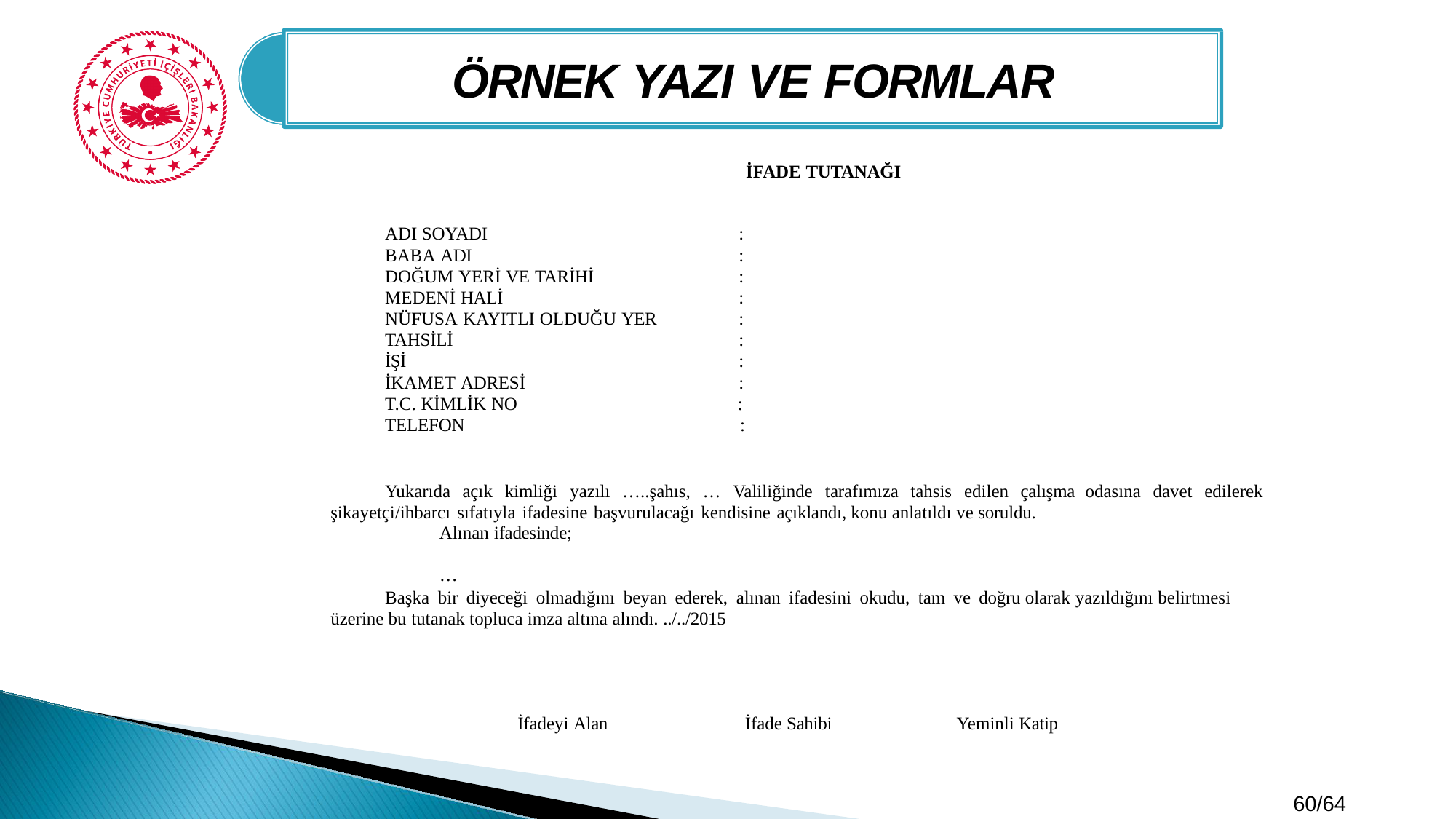

# ÖRNEK YAZI VE FORMLAR
İFADE TUTANAĞI

ADI SOYADI	:
BABA ADI	:
DOĞUM YERİ VE TARİHİ	:
MEDENİ HALİ	:
NÜFUSA KAYITLI OLDUĞU YER	:
TAHSİLİ	:
İŞİ	:
İKAMET ADRESİ	:
T.C. KİMLİK NO	:
TELEFON	:

Yukarıda açık kimliği yazılı …..şahıs, … Valiliğinde tarafımıza tahsis edilen çalışma odasına davet edilerek şikayetçi/ihbarcı sıfatıyla ifadesine başvurulacağı kendisine açıklandı, konu anlatıldı ve soruldu.
Alınan ifadesinde;
…
Başka bir diyeceği olmadığını beyan ederek, alınan ifadesini okudu, tam ve doğru olarak yazıldığını belirtmesi üzerine bu tutanak topluca imza altına alındı. ../../2015
İfadeyi Alan
İfade Sahibi
Yeminli Katip